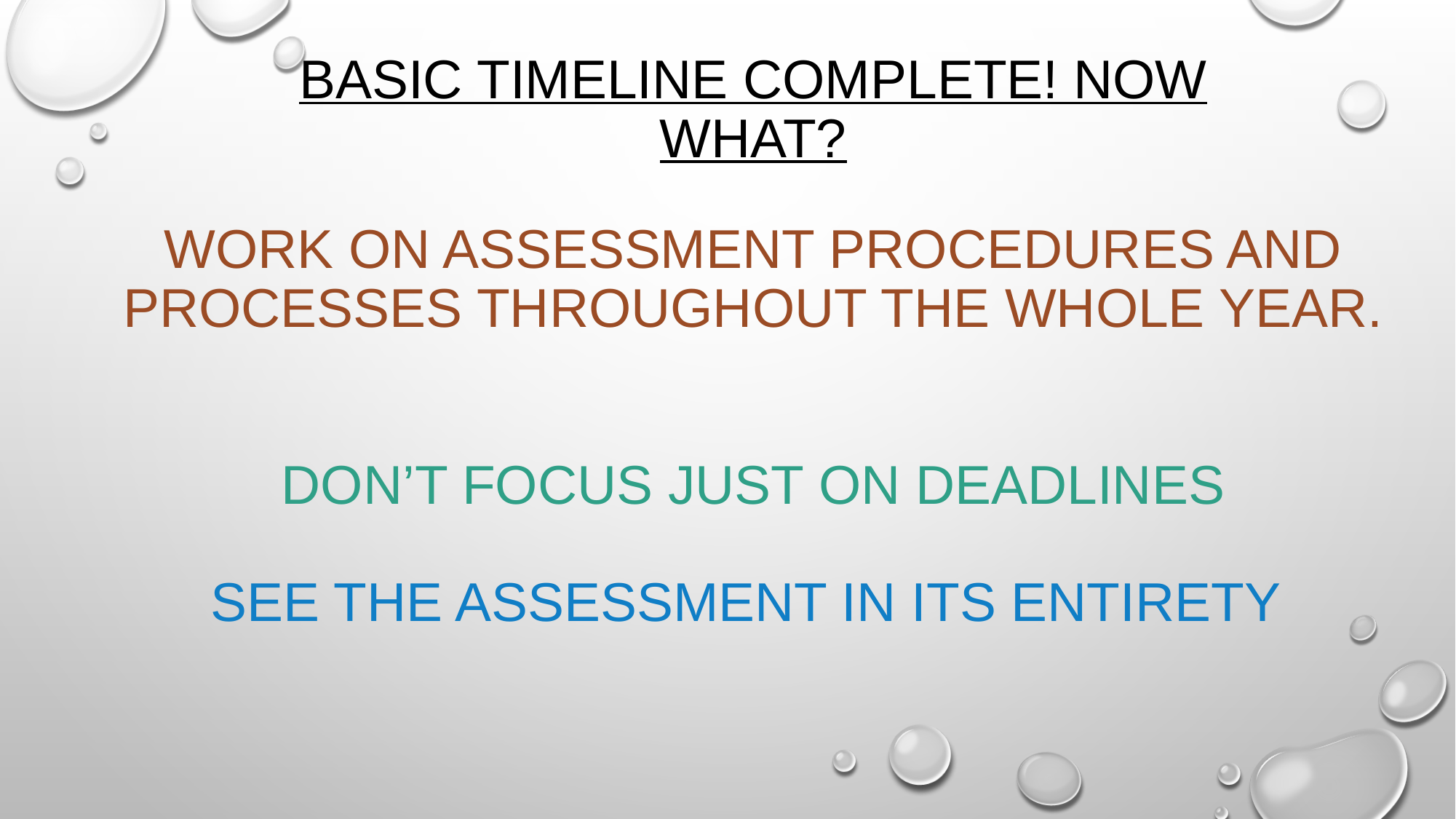

Basic timeline complete! Now what?
# work on assessment procedures and processes throughout the whole year. Don’t focus just on deadlines see the assessment in its entirety